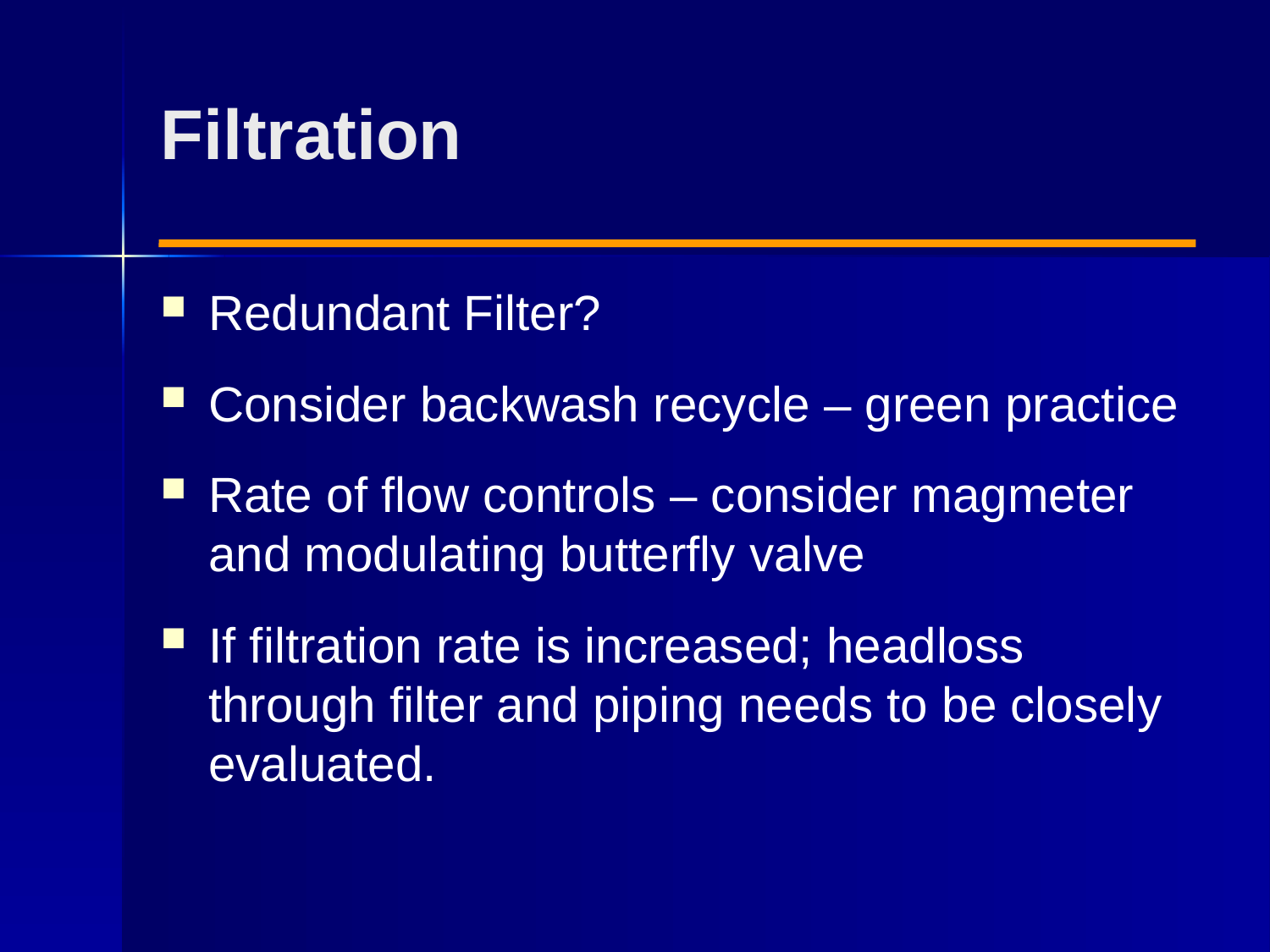

# Filtration
Redundant Filter?
Consider backwash recycle – green practice
Rate of flow controls – consider magmeter and modulating butterfly valve
If filtration rate is increased; headloss through filter and piping needs to be closely evaluated.